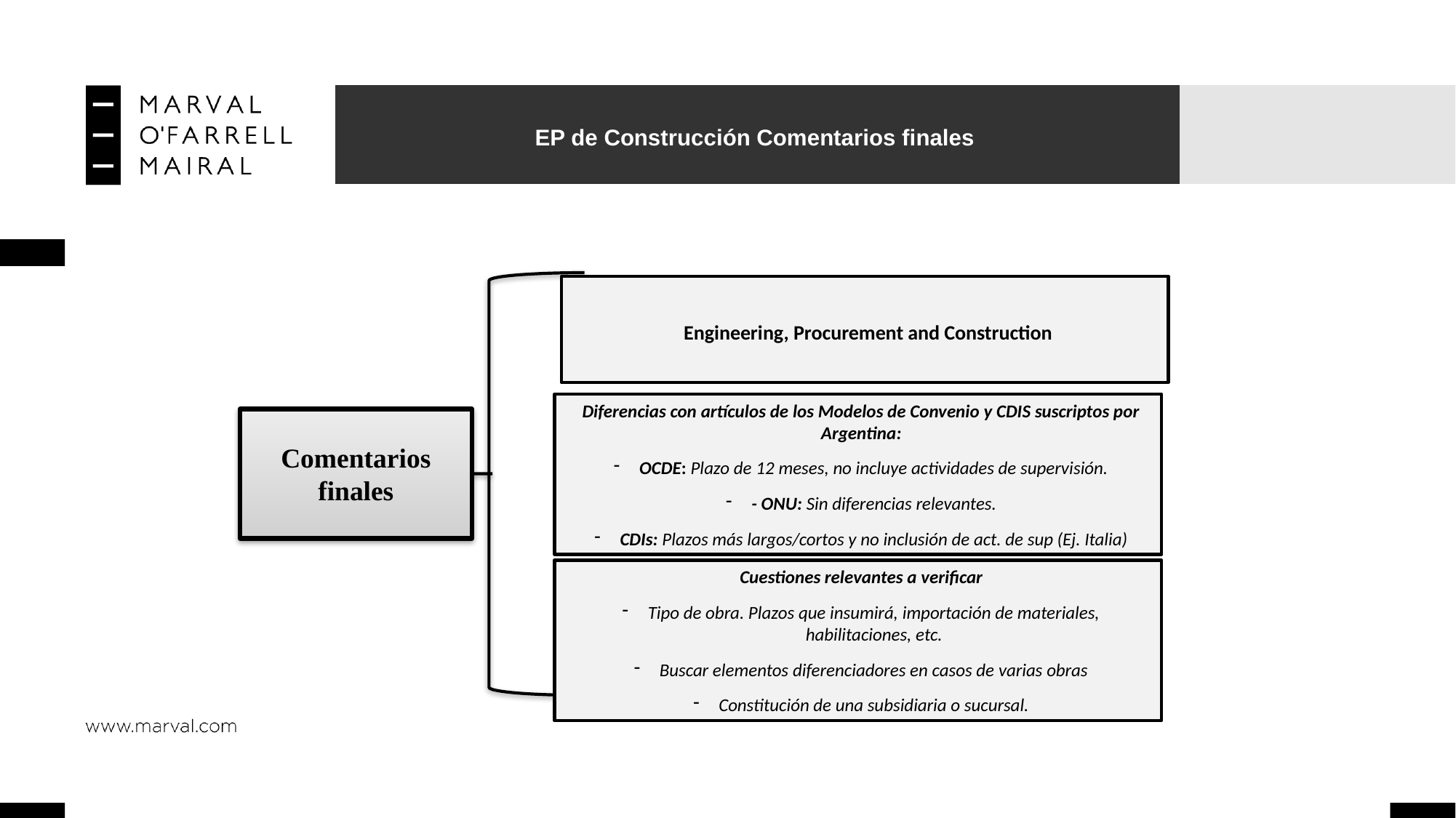

# EP de Construcción Comentarios finales

Engineering, Procurement and Construction

Diferencias con artículos de los Modelos de Convenio y CDIS suscriptos por Argentina:
OCDE: Plazo de 12 meses, no incluye actividades de supervisión.
- ONU: Sin diferencias relevantes.
CDIs: Plazos más largos/cortos y no inclusión de act. de sup (Ej. Italia)
Comentarios finales
Cuestiones relevantes a verificar
Tipo de obra. Plazos que insumirá, importación de materiales, habilitaciones, etc.
Buscar elementos diferenciadores en casos de varias obras
Constitución de una subsidiaria o sucursal.